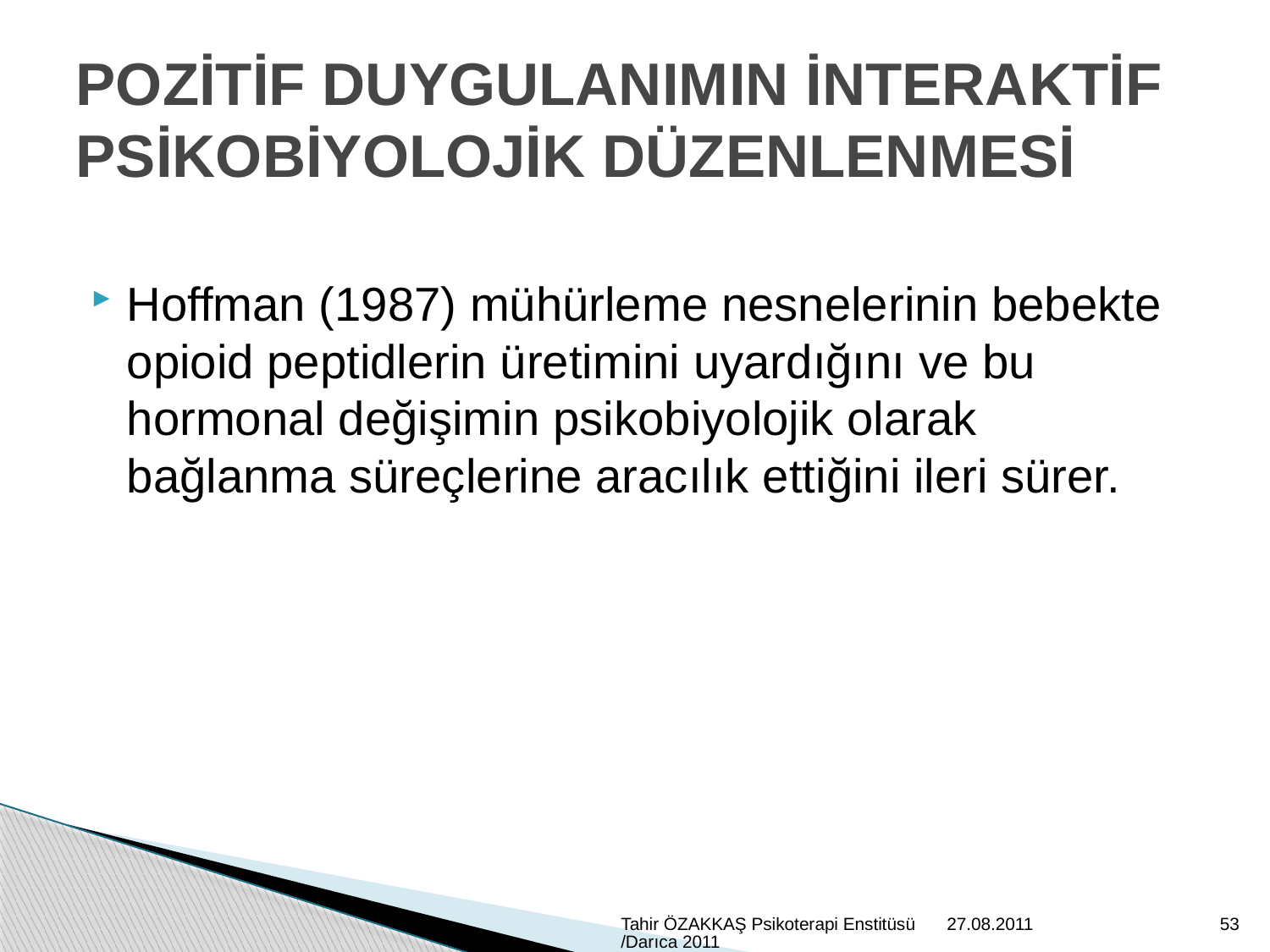

# POZİTİF DUYGULANIMIN İNTERAKTİF PSİKOBİYOLOJİK DÜZENLENMESİ
Hoffman (1987) mühürleme nesnelerinin bebekte opioid peptidlerin üretimini uyardığını ve bu hormonal değişimin psikobiyolojik olarak bağlanma süreçlerine aracılık ettiğini ileri sürer.
Tahir ÖZAKKAŞ Psikoterapi Enstitüsü /Darıca 2011
27.08.2011
53